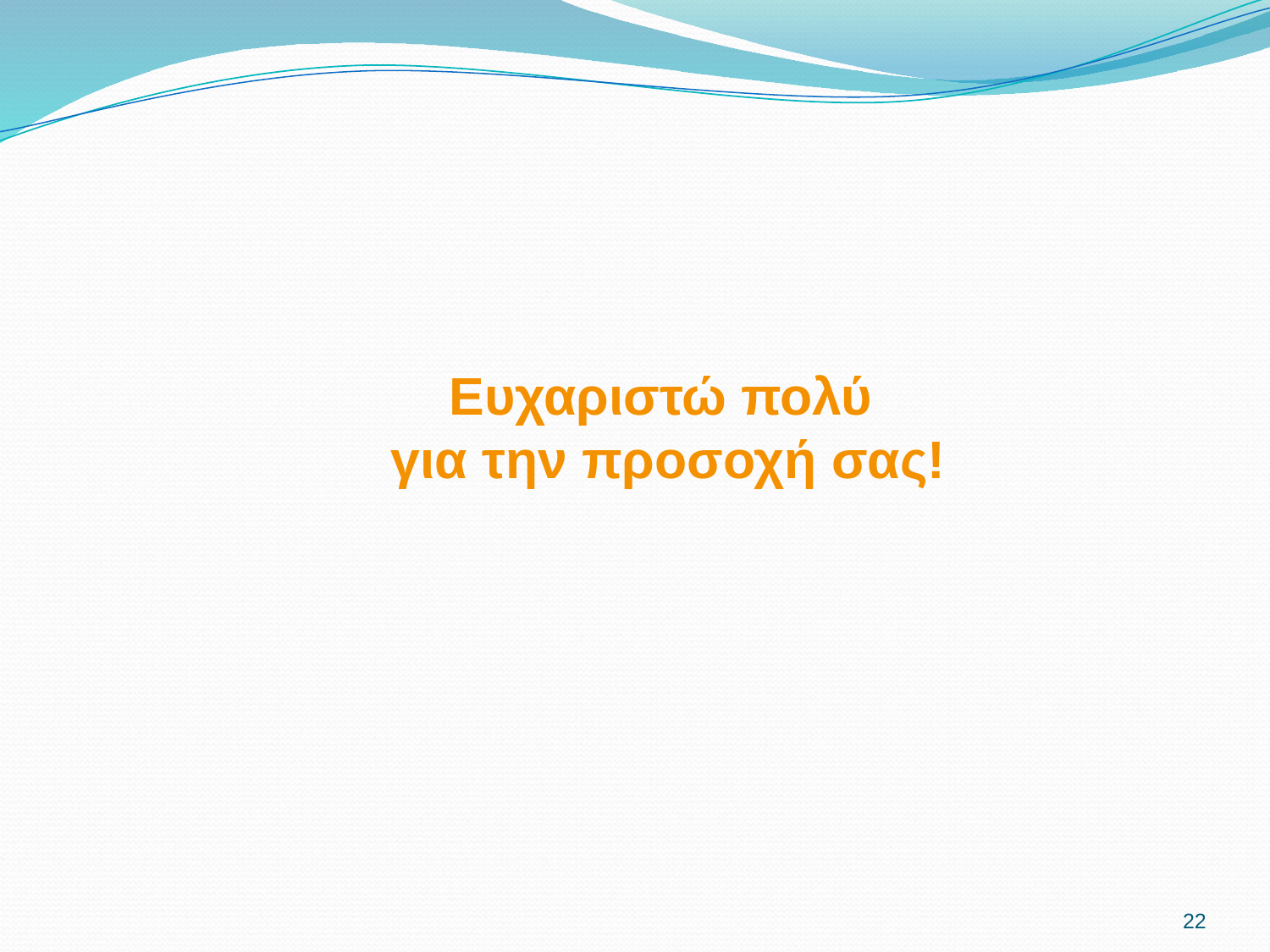

Ευχαριστώ πολύ
για την προσοχή σας!
22